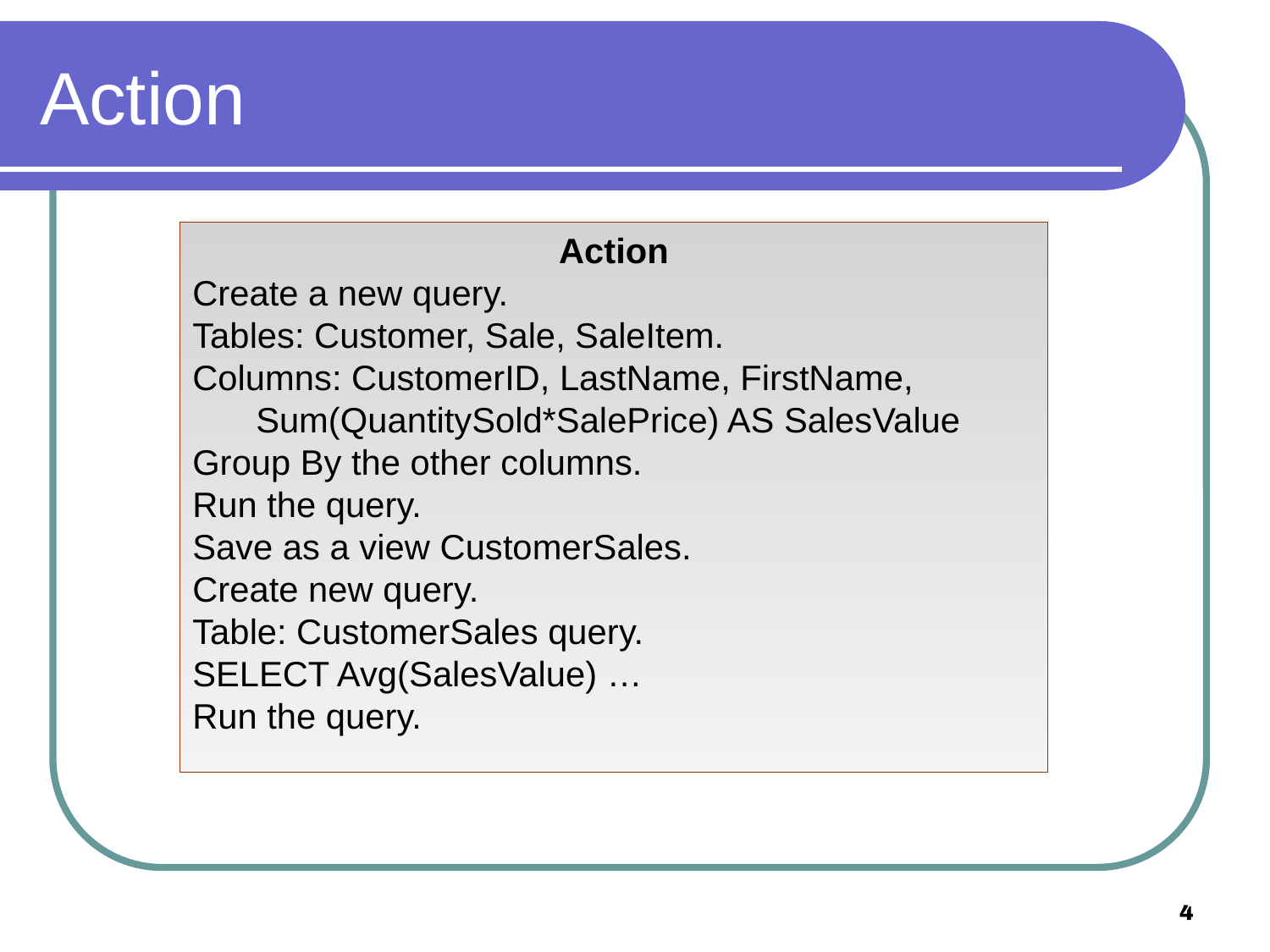

# Action
Action
Create a new query.
Tables: Customer, Sale, SaleItem.
Columns: CustomerID, LastName, FirstName, Sum(QuantitySold*SalePrice) AS SalesValue
Group By the other columns.
Run the query.
Save as a view CustomerSales.
Create new query.
Table: CustomerSales query.
SELECT Avg(SalesValue) …
Run the query.
4